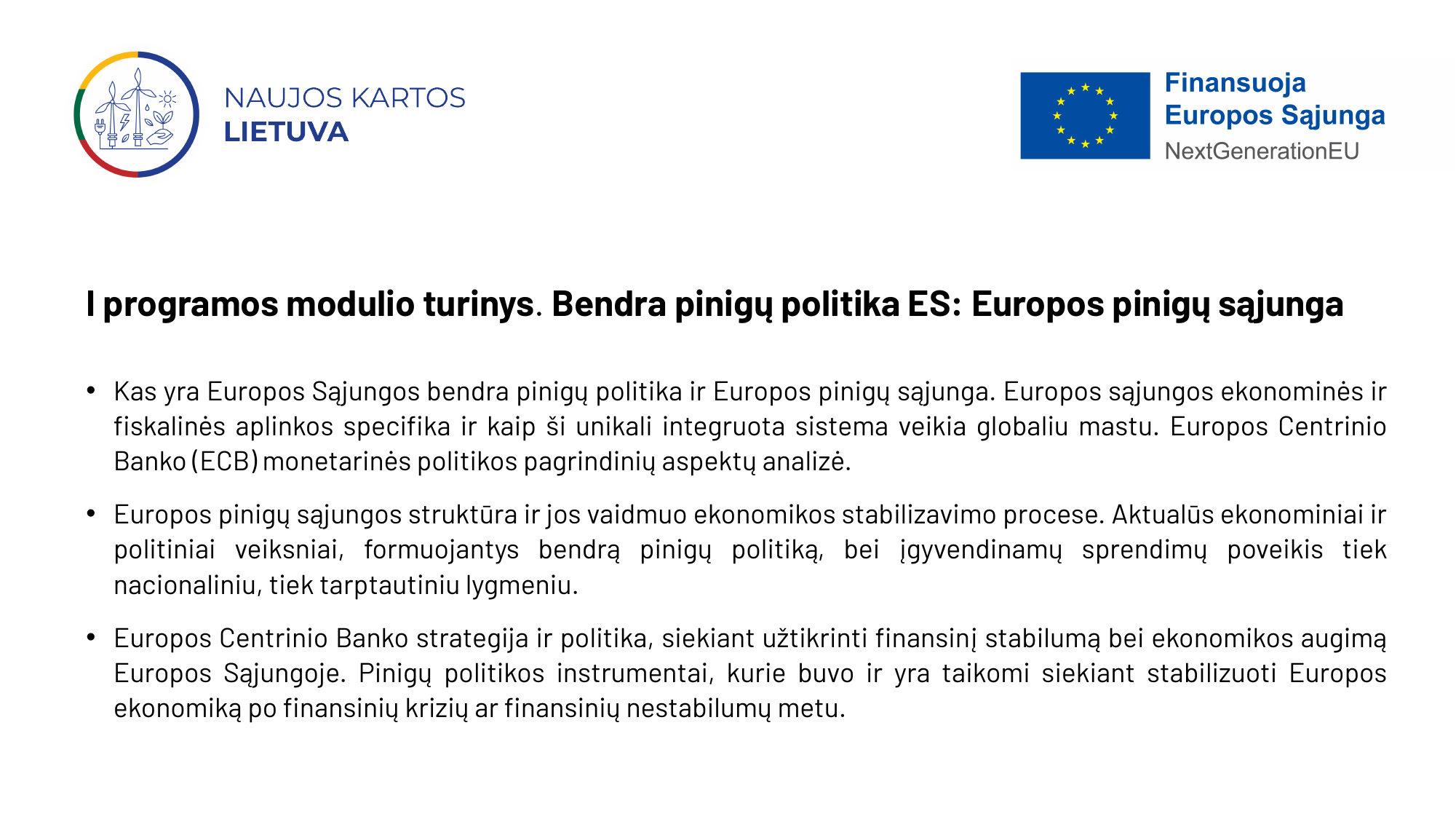

# I programos modulio turinys. Bendra pinigų politika ES: Europos pinigų sąjunga
Kas yra Europos Sąjungos bendra pinigų politika ir Europos pinigų sąjunga. Europos sąjungos ekonominės ir fiskalinės aplinkos specifika ir kaip ši unikali integruota sistema veikia globaliu mastu. Europos Centrinio Banko (ECB) monetarinės politikos pagrindinių aspektų analizė.
Europos pinigų sąjungos struktūra ir jos vaidmuo ekonomikos stabilizavimo procese. Aktualūs ekonominiai ir politiniai veiksniai, formuojantys bendrą pinigų politiką, bei įgyvendinamų sprendimų poveikis tiek nacionaliniu, tiek tarptautiniu lygmeniu.
Europos Centrinio Banko strategija ir politika, siekiant užtikrinti finansinį stabilumą bei ekonomikos augimą Europos Sąjungoje. Pinigų politikos instrumentai, kurie buvo ir yra taikomi siekiant stabilizuoti Europos ekonomiką po finansinių krizių ar finansinių nestabilumų metu.